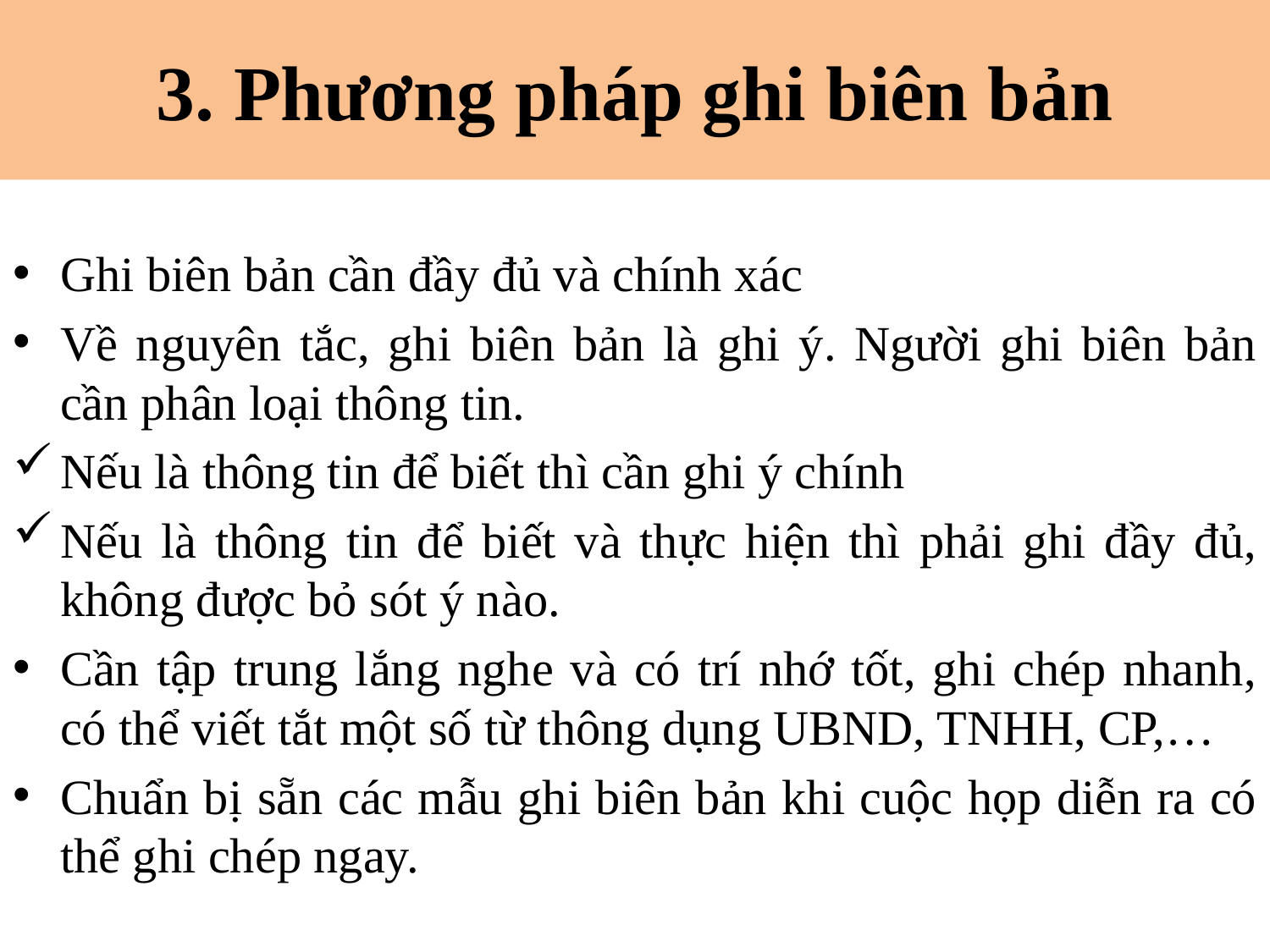

3. Phương pháp ghi biên bản
# 3. Phương pháp ghi biên bản
Ghi biên bản cần đầy đủ và chính xác
Về nguyên tắc, ghi biên bản là ghi ý. Người ghi biên bản cần phân loại thông tin.
Nếu là thông tin để biết thì cần ghi ý chính
Nếu là thông tin để biết và thực hiện thì phải ghi đầy đủ, không được bỏ sót ý nào.
Cần tập trung lắng nghe và có trí nhớ tốt, ghi chép nhanh, có thể viết tắt một số từ thông dụng UBND, TNHH, CP,…
Chuẩn bị sẵn các mẫu ghi biên bản khi cuộc họp diễn ra có thể ghi chép ngay.